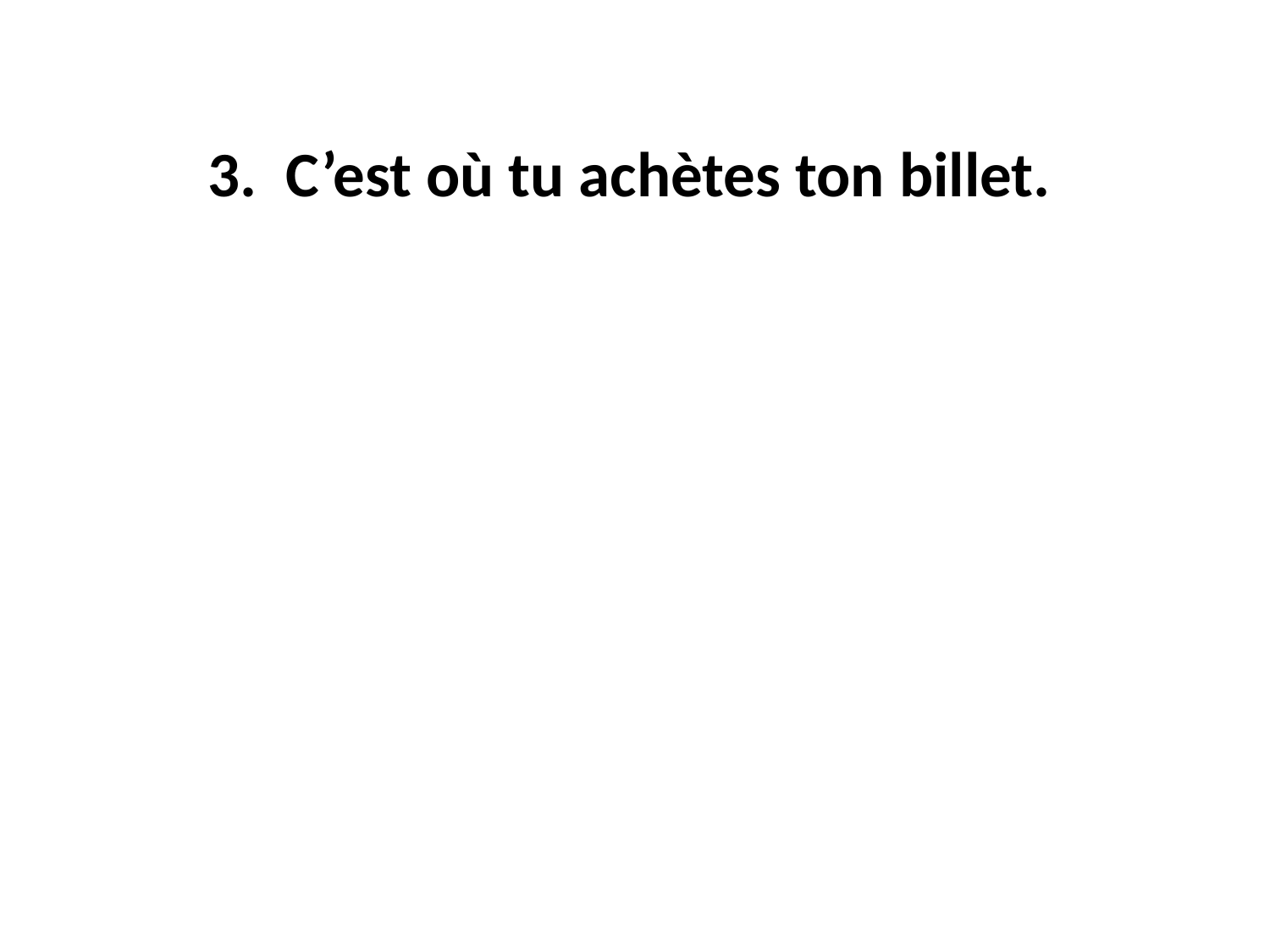

3.  C’est où tu achètes ton billet.